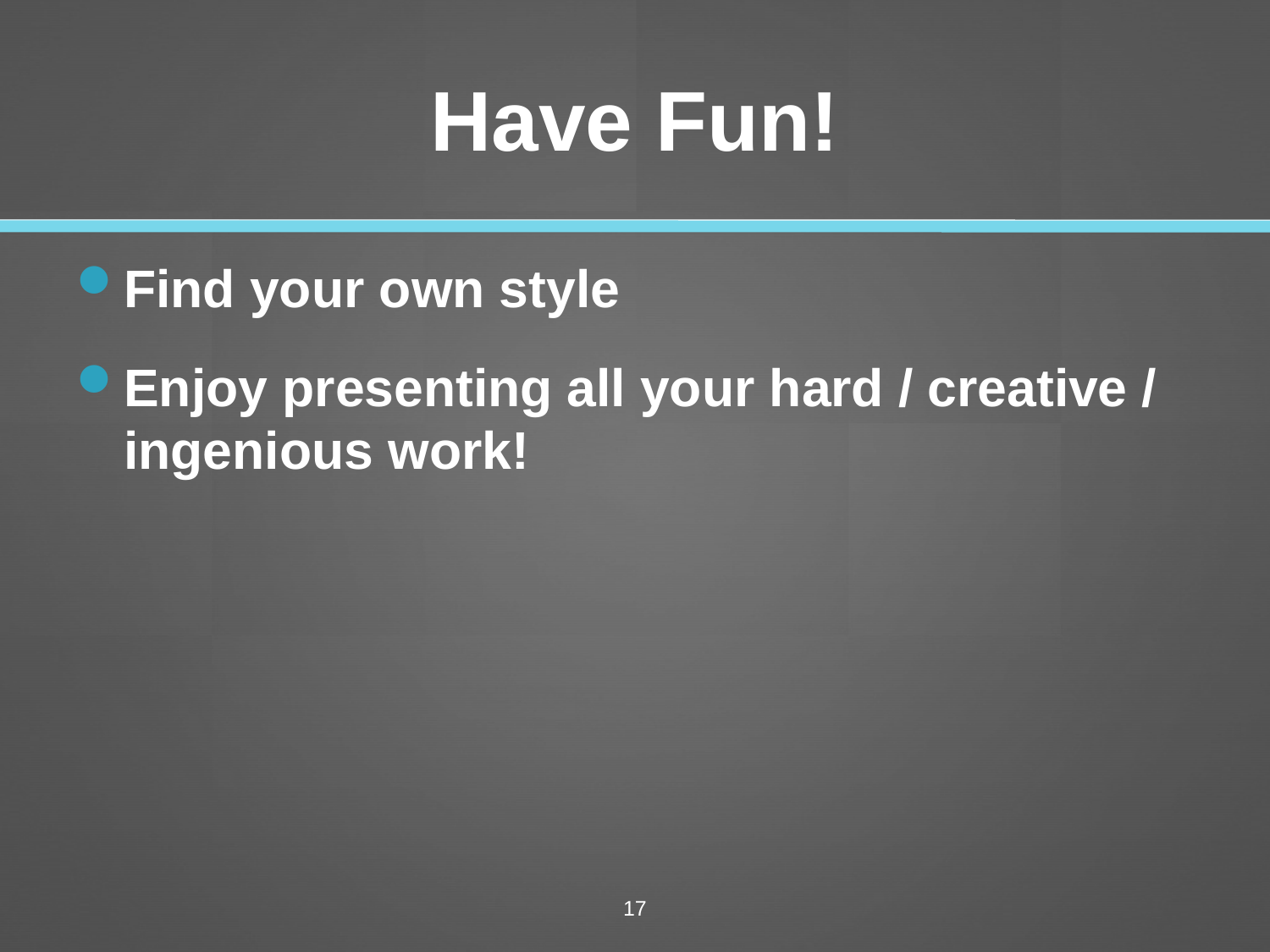

# Have Fun!
Find your own style
Enjoy presenting all your hard / creative / ingenious work!
17